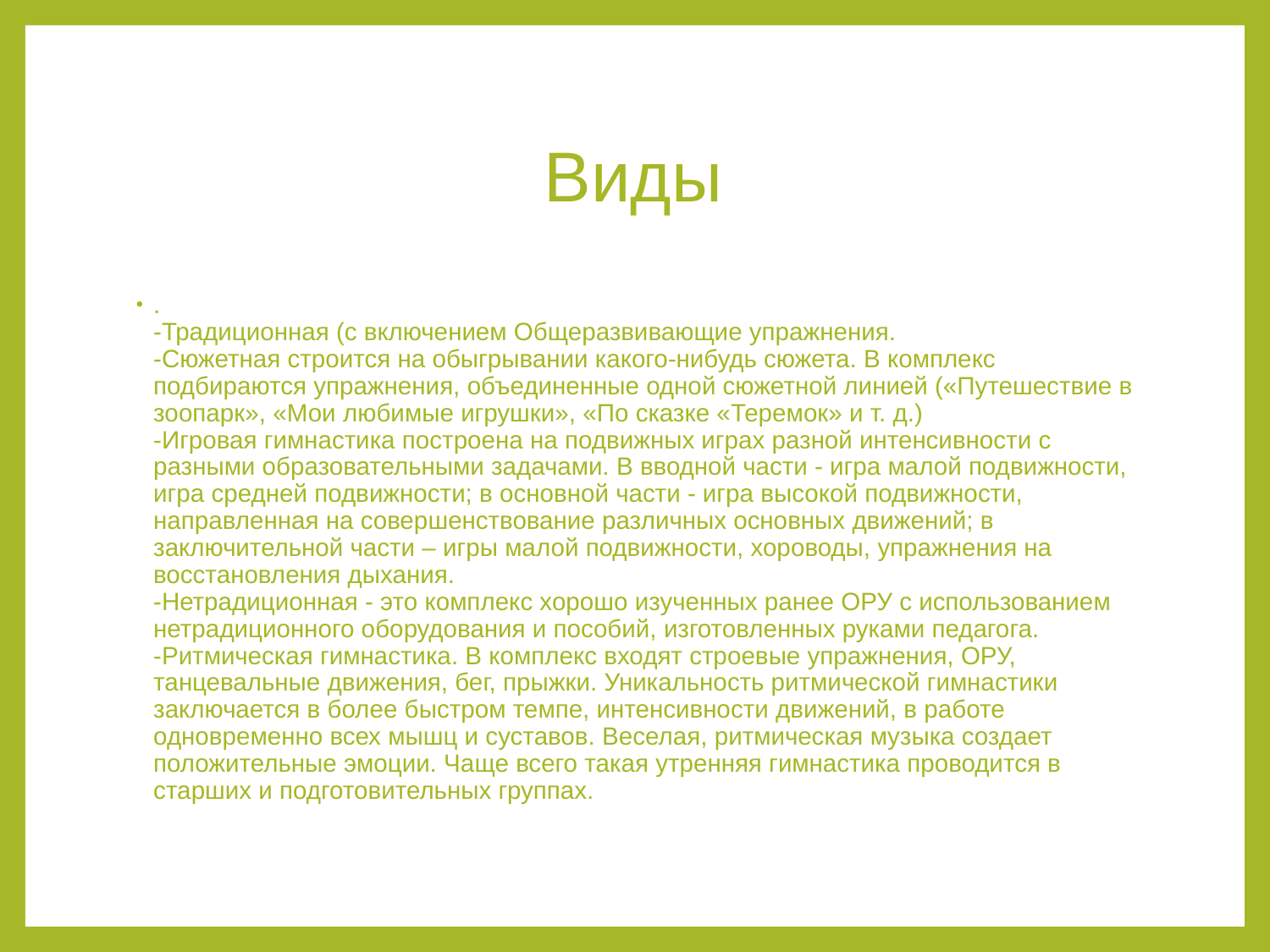

# Виды
.
-Традиционная (с включением Общеразвивающие упражнения.
-Сюжетная строится на обыгрывании какого-нибудь сюжета. В комплекс подбираются упражнения, объединенные одной сюжетной линией («Путешествие в зоопарк», «Мои любимые игрушки», «По сказке «Теремок» и т. д.)
-Игровая гимнастика построена на подвижных играх разной интенсивности с разными образовательными задачами. В вводной части - игра малой подвижности, игра средней подвижности; в основной части - игра высокой подвижности, направленная на совершенствование различных основных движений; в заключительной части – игры малой подвижности, хороводы, упражнения на восстановления дыхания.
-Нетрадиционная - это комплекс хорошо изученных ранее ОРУ с использованием нетрадиционного оборудования и пособий, изготовленных руками педагога.
-Ритмическая гимнастика. В комплекс входят строевые упражнения, ОРУ, танцевальные движения, бег, прыжки. Уникальность ритмической гимнастики заключается в более быстром темпе, интенсивности движений, в работе одновременно всех мышц и суставов. Веселая, ритмическая музыка создает положительные эмоции. Чаще всего такая утренняя гимнастика проводится в старших и подготовительных группах.